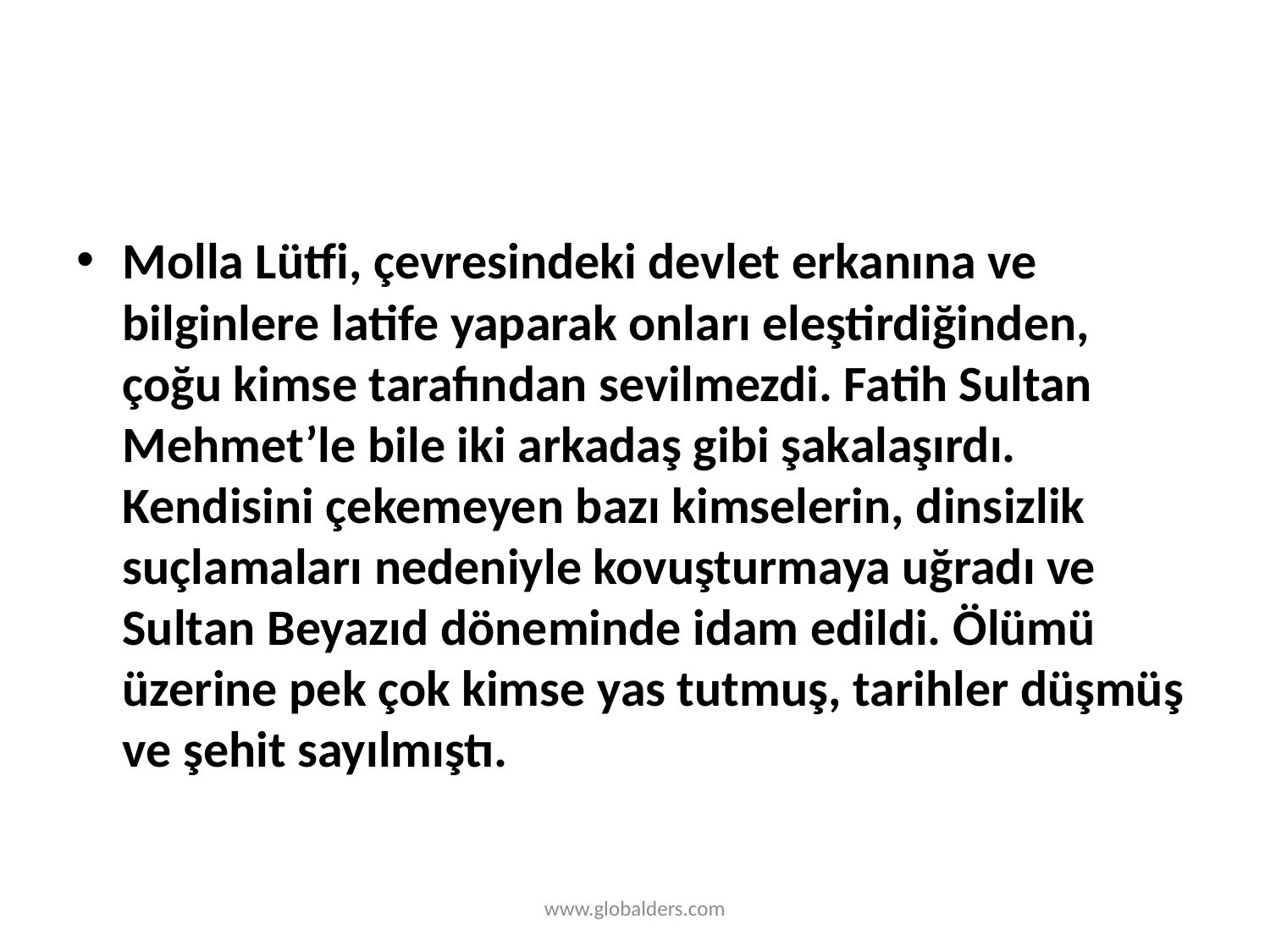

#
Molla Lütfi, çevresindeki devlet erkanına ve bilginlere latife yaparak onları eleştirdiğinden, çoğu kimse tarafından sevilmezdi. Fatih Sultan Mehmet’le bile iki arkadaş gibi şakalaşırdı. Kendisini çekemeyen bazı kimselerin, dinsizlik suçlamaları nedeniyle kovuşturmaya uğradı ve Sultan Beyazıd döneminde idam edildi. Ölümü üzerine pek çok kimse yas tutmuş, tarihler düşmüş ve şehit sayılmıştı.
www.globalders.com